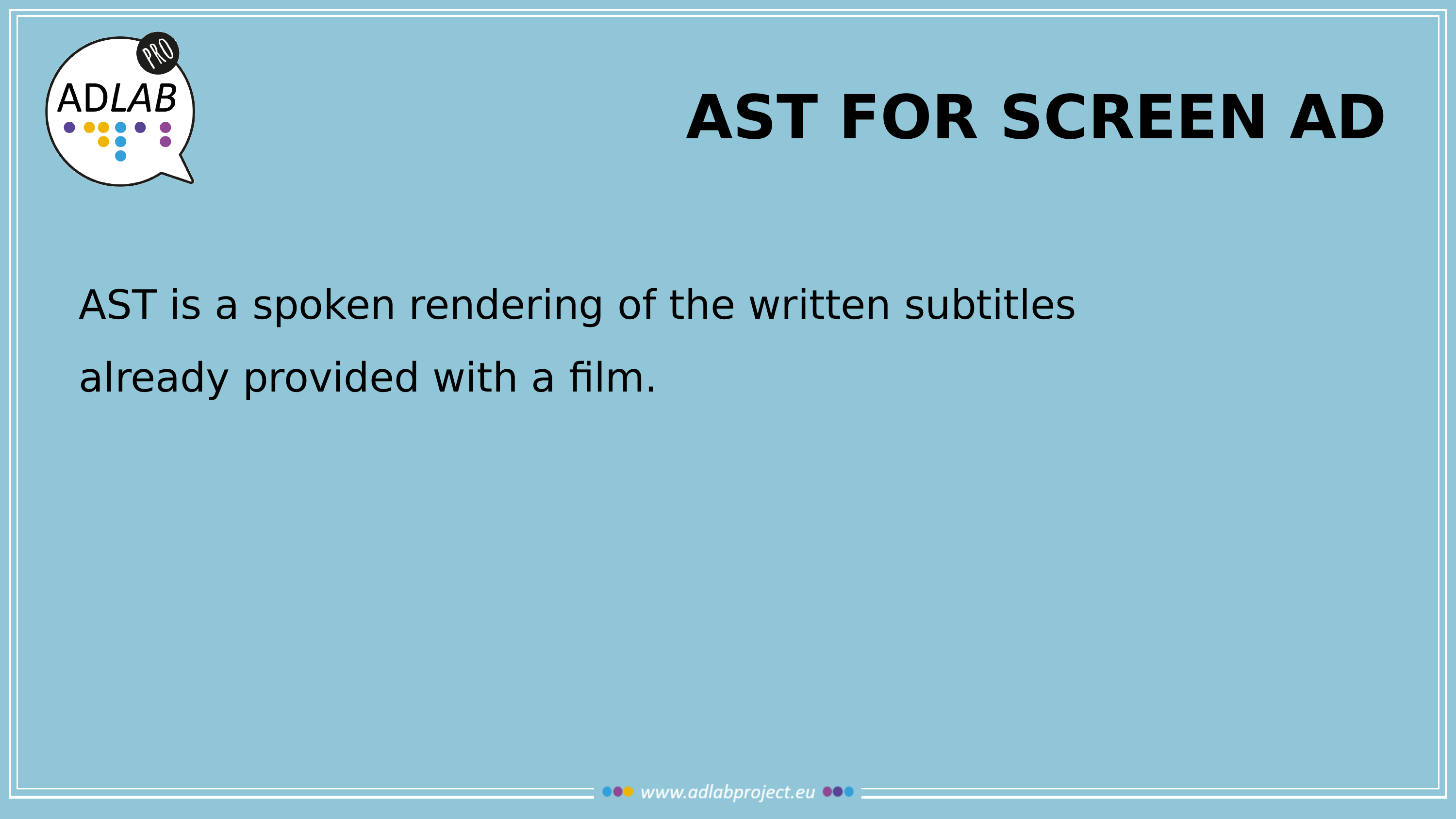

# AST FOR SCREEN AD
AST is a spoken rendering of the written subtitles already provided with a film.